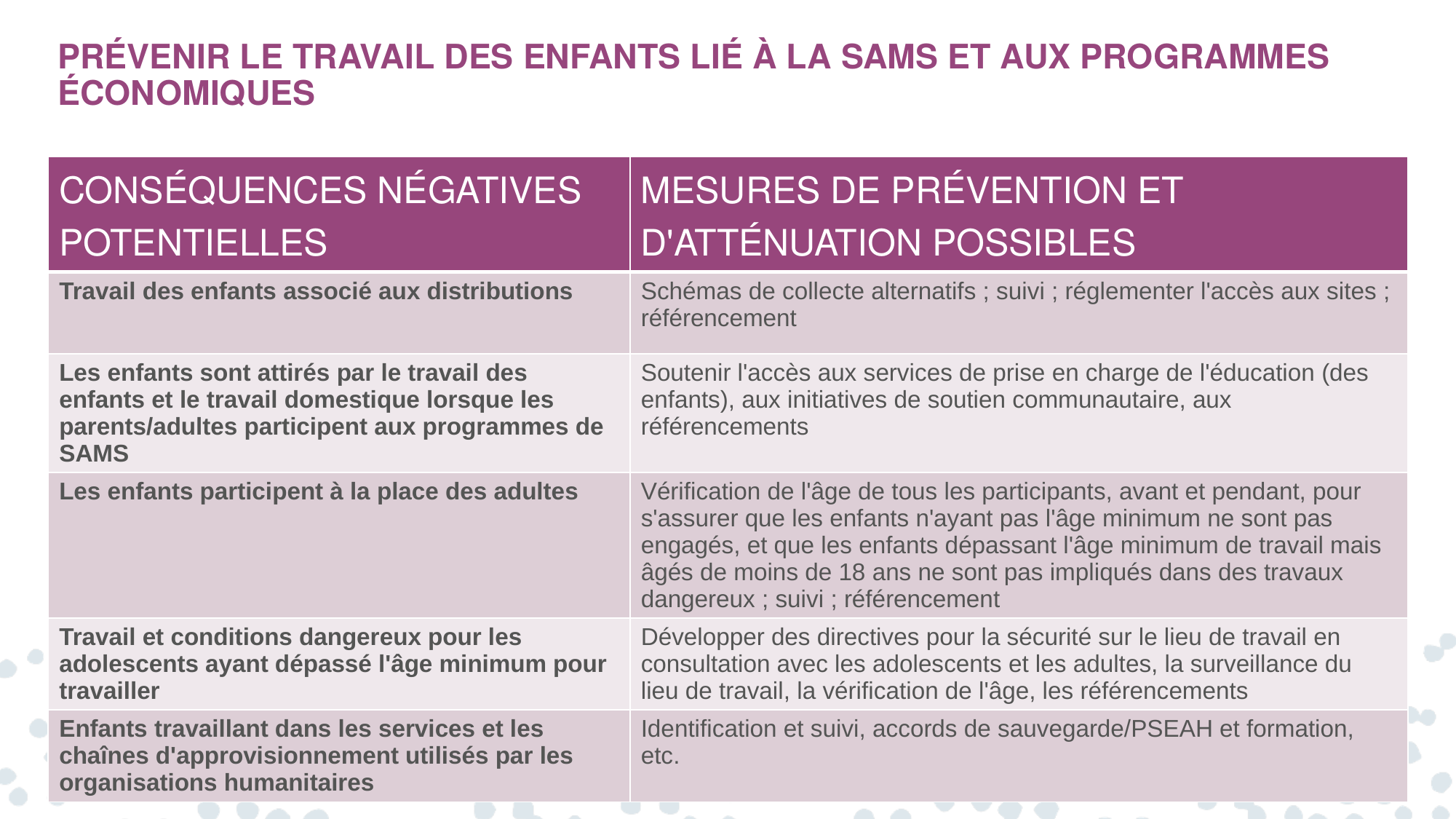

# PRÉVENIR LE TRAVAIL DES ENFANTS LIÉ À LA SAMS ET AUX PROGRAMMES ÉCONOMIQUES
| CONSÉQUENCES NÉGATIVES POTENTIELLES | MESURES DE PRÉVENTION ET D'ATTÉNUATION POSSIBLES |
| --- | --- |
| Travail des enfants associé aux distributions | Schémas de collecte alternatifs ; suivi ; réglementer l'accès aux sites ; référencement |
| Les enfants sont attirés par le travail des enfants et le travail domestique lorsque les parents/adultes participent aux programmes de SAMS | Soutenir l'accès aux services de prise en charge de l'éducation (des enfants), aux initiatives de soutien communautaire, aux référencements |
| Les enfants participent à la place des adultes | Vérification de l'âge de tous les participants, avant et pendant, pour s'assurer que les enfants n'ayant pas l'âge minimum ne sont pas engagés, et que les enfants dépassant l'âge minimum de travail mais âgés de moins de 18 ans ne sont pas impliqués dans des travaux dangereux ; suivi ; référencement |
| Travail et conditions dangereux pour les adolescents ayant dépassé l'âge minimum pour travailler | Développer des directives pour la sécurité sur le lieu de travail en consultation avec les adolescents et les adultes, la surveillance du lieu de travail, la vérification de l'âge, les référencements |
| Enfants travaillant dans les services et les chaînes d'approvisionnement utilisés par les organisations humanitaires | Identification et suivi, accords de sauvegarde/PSEAH et formation, etc. |